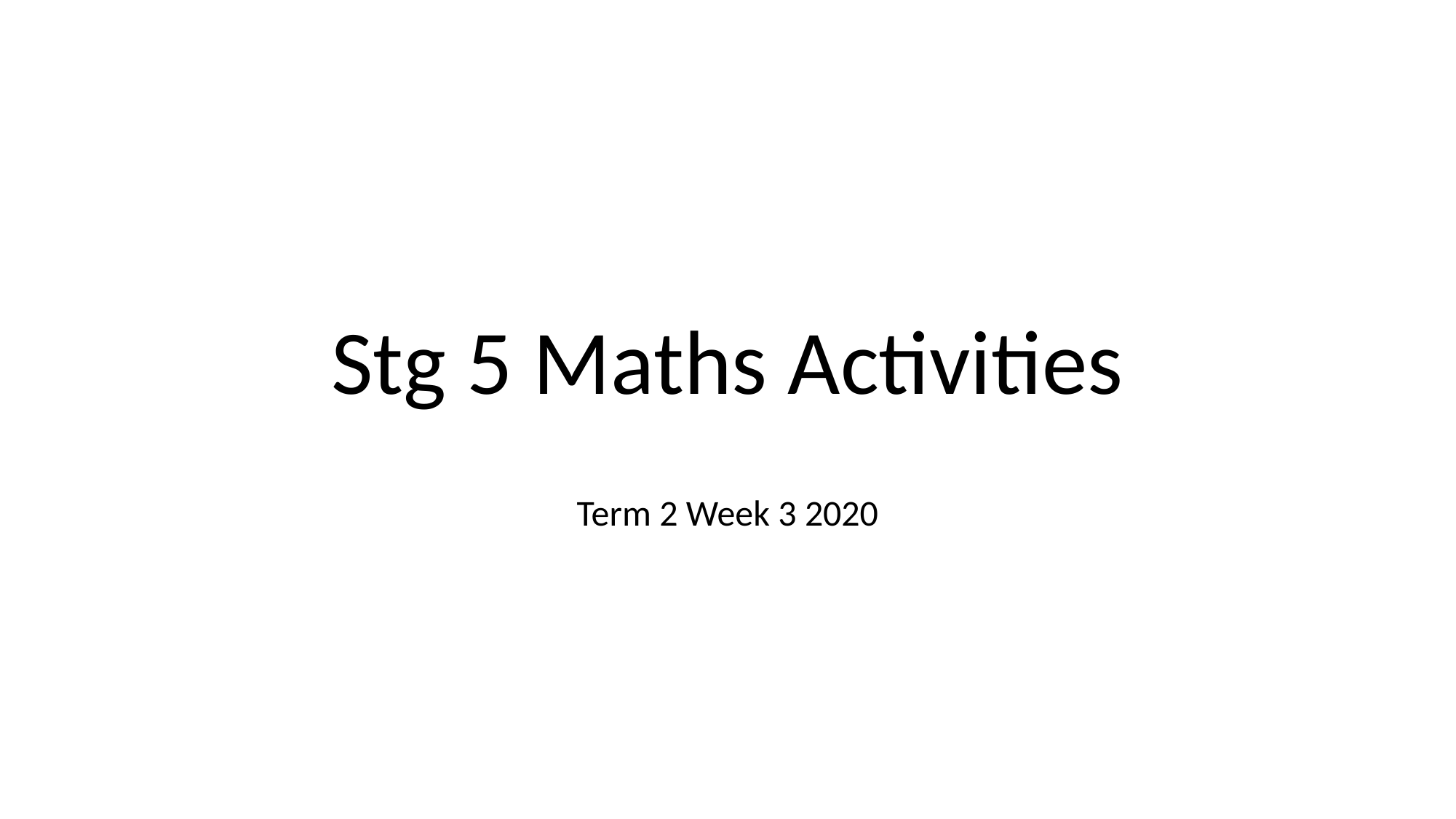

# Stg 5 Maths Activities

Term 2 Week 3 2020